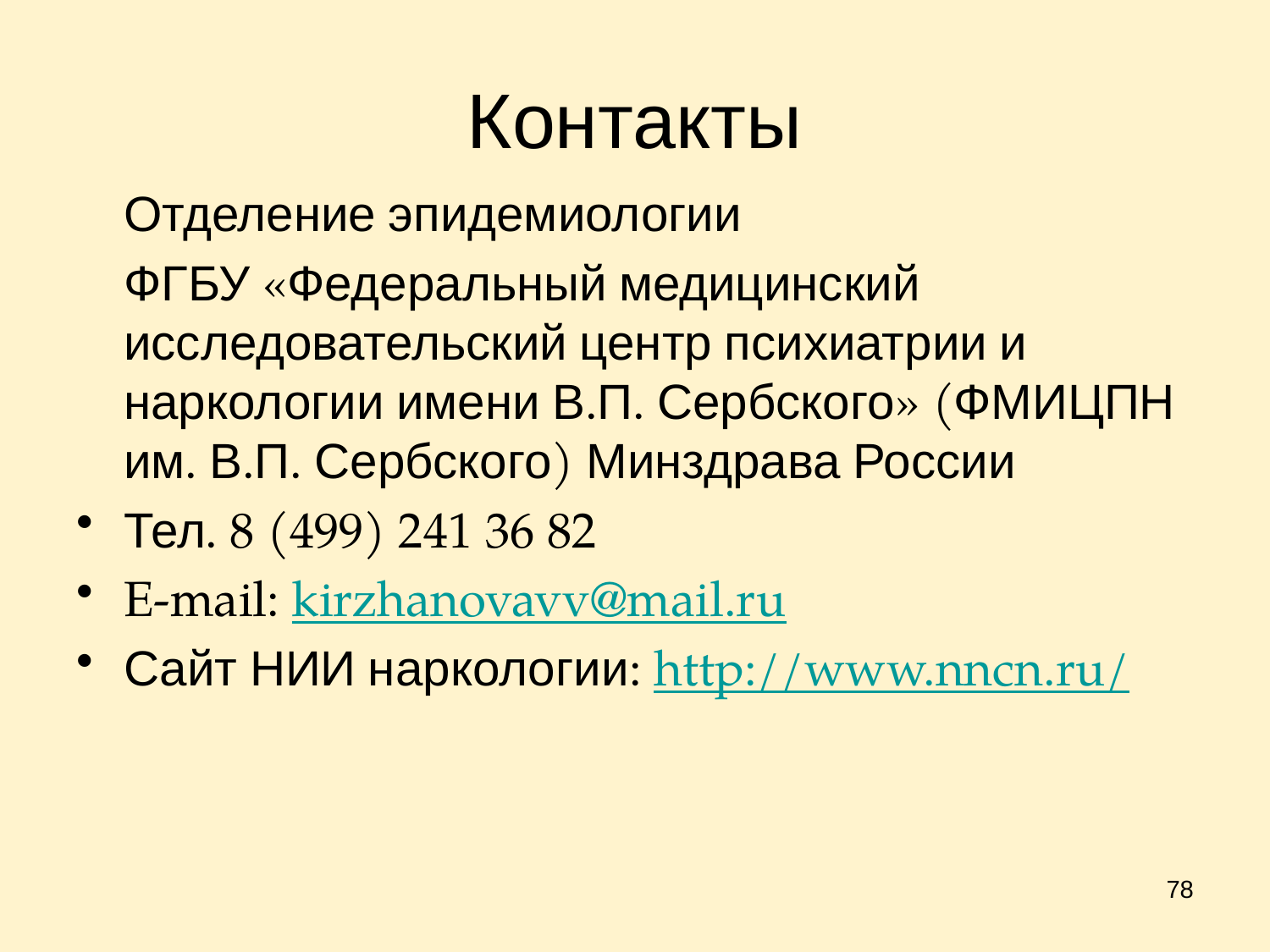

# Контакты
	Отделение эпидемиологии
	ФГБУ «Федеральный медицинский исследовательский центр психиатрии и наркологии имени В.П. Сербского» (ФМИЦПН им. В.П. Сербского) Минздрава России
Тел. 8 (499) 241 36 82
E-mail: kirzhanovavv@mail.ru
Сайт НИИ наркологии: http://www.nncn.ru/

78